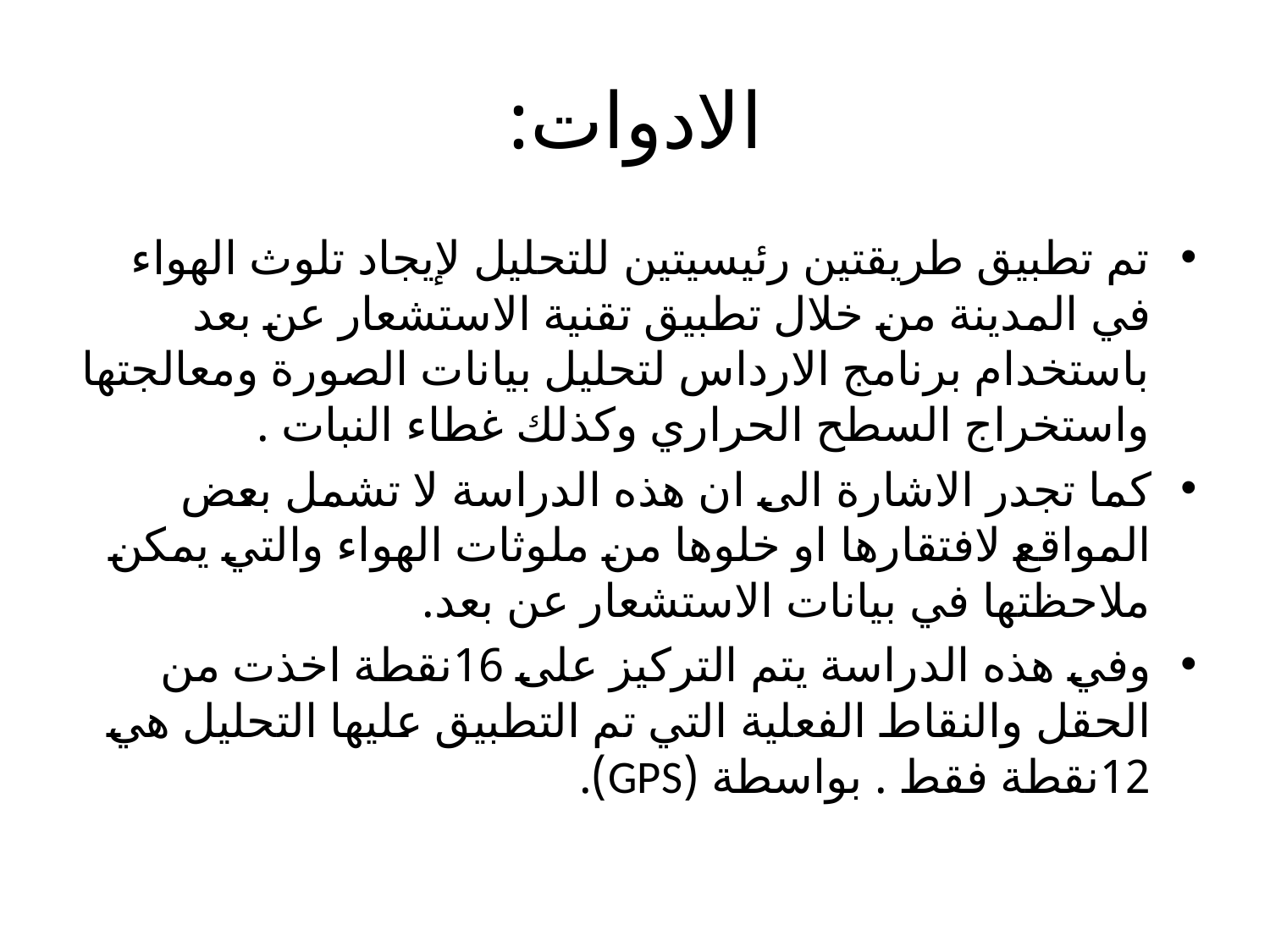

# الادوات:
تم تطبيق طريقتين رئيسيتين للتحليل لإيجاد تلوث الهواء في المدينة من خلال تطبيق تقنية الاستشعار عن بعد باستخدام برنامج الارداس لتحليل بيانات الصورة ومعالجتها واستخراج السطح الحراري وكذلك غطاء النبات .
كما تجدر الاشارة الى ان هذه الدراسة لا تشمل بعض المواقع لافتقارها او خلوها من ملوثات الهواء والتي يمكن ملاحظتها في بيانات الاستشعار عن بعد.
وفي هذه الدراسة يتم التركيز على 16نقطة اخذت من الحقل والنقاط الفعلية التي تم التطبيق عليها التحليل هي 12نقطة فقط . بواسطة (GPS).